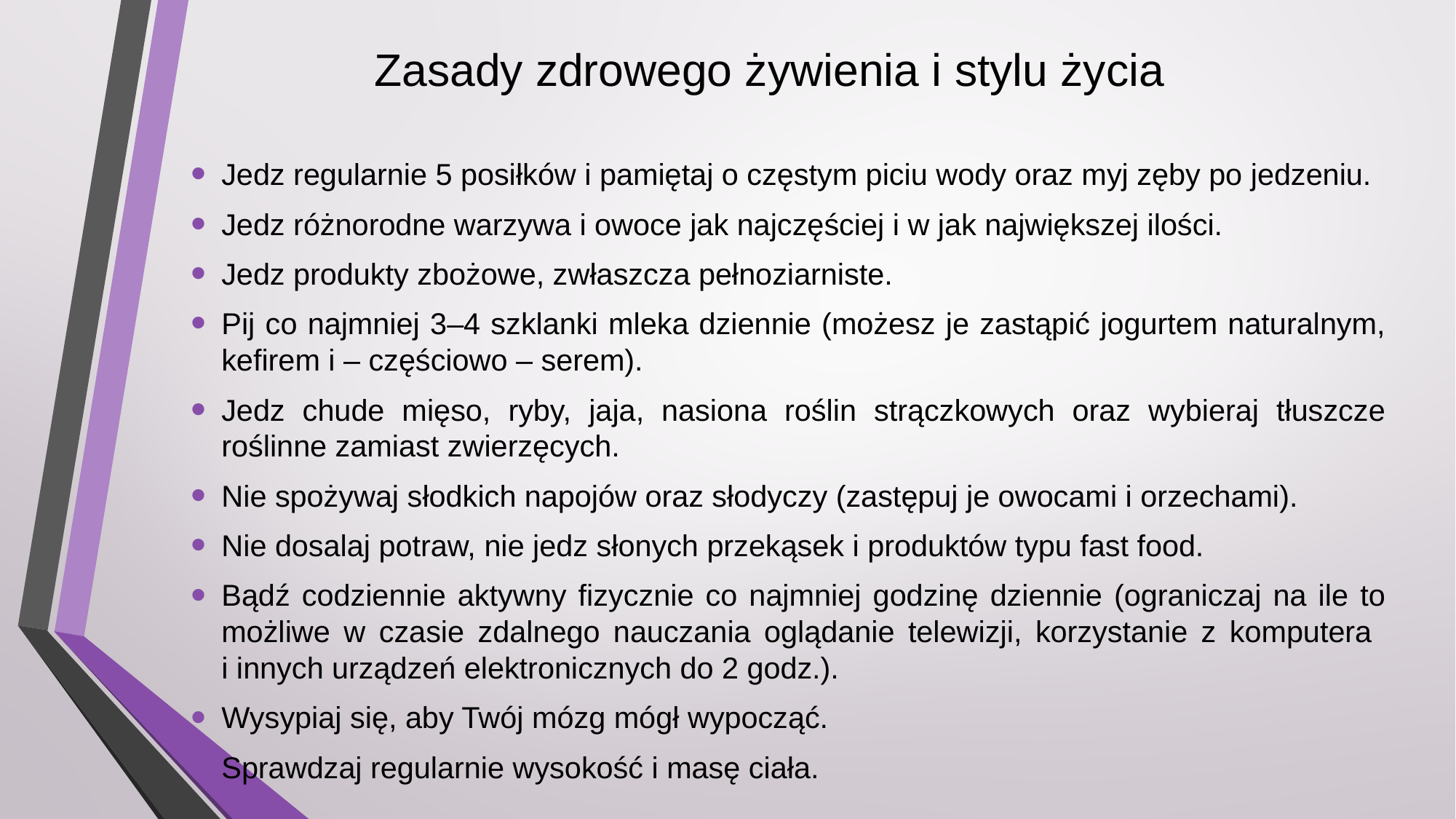

# Zasady zdrowego żywienia i stylu życia
Jedz regularnie 5 posiłków i pamiętaj o częstym piciu wody oraz myj zęby po jedzeniu.
Jedz różnorodne warzywa i owoce jak najczęściej i w jak największej ilości.
Jedz produkty zbożowe, zwłaszcza pełnoziarniste.
Pij co najmniej 3–4 szklanki mleka dziennie (możesz je zastąpić jogurtem naturalnym, kefirem i – częściowo – serem).
Jedz chude mięso, ryby, jaja, nasiona roślin strączkowych oraz wybieraj tłuszcze roślinne zamiast zwierzęcych.
Nie spożywaj słodkich napojów oraz słodyczy (zastępuj je owocami i orzechami).
Nie dosalaj potraw, nie jedz słonych przekąsek i produktów typu fast food.
Bądź codziennie aktywny fizycznie co najmniej godzinę dziennie (ograniczaj na ile to możliwe w czasie zdalnego nauczania oglądanie telewizji, korzystanie z komputera
i innych urządzeń elektronicznych do 2 godz.).
Wysypiaj się, aby Twój mózg mógł wypocząć.
Sprawdzaj regularnie wysokość i masę ciała.